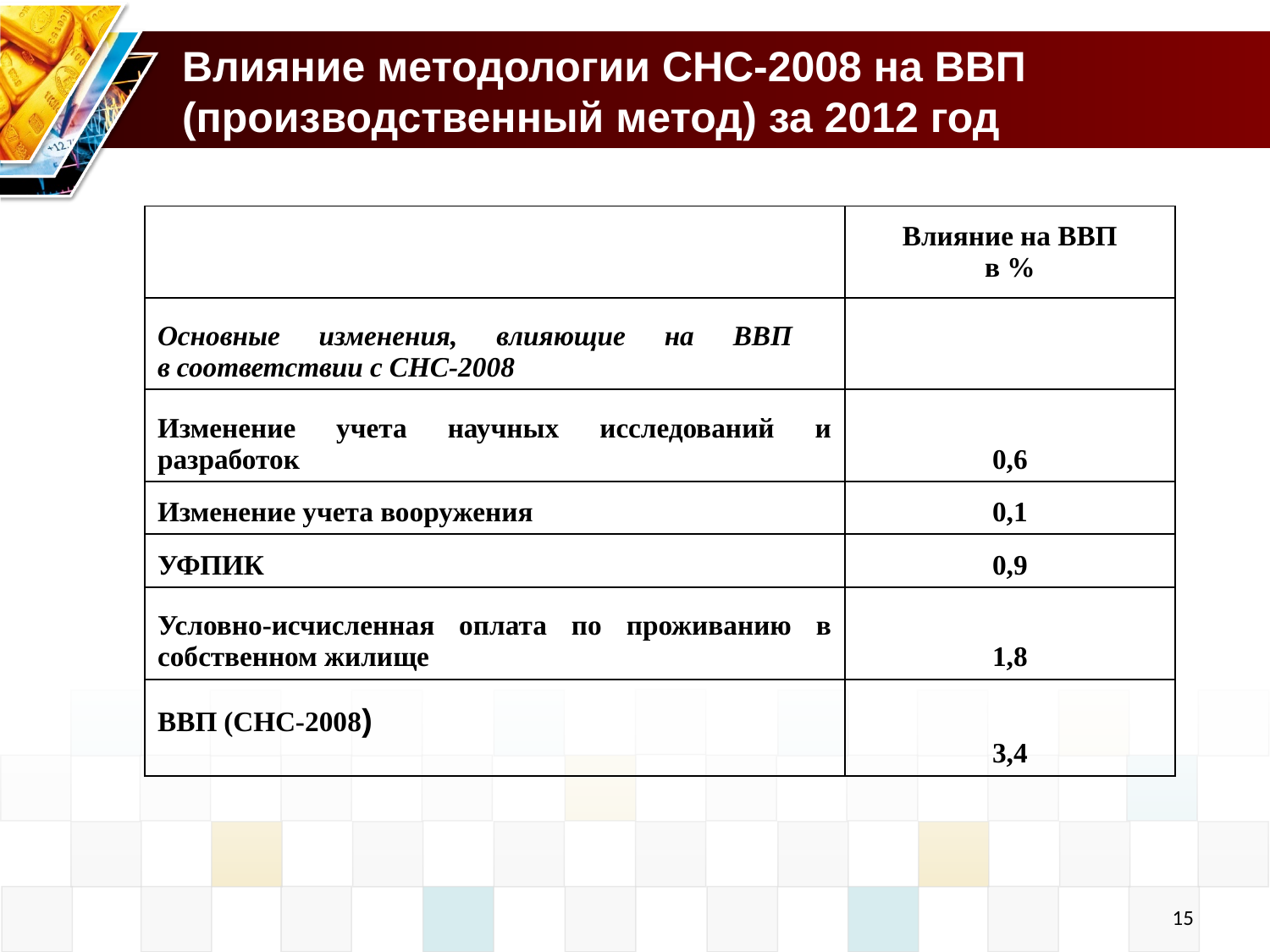

Влияние методологии СНС-2008 на ВВП (производственный метод) за 2012 год
|  | Влияние на ВВП в % |
| --- | --- |
| Основные изменения, влияющие на ВВП в соответствии с СНС-2008 |  |
| Изменение учета научных исследований и разработок | 0,6 |
| Изменение учета вооружения | 0,1 |
| УФПИК | 0,9 |
| Условно-исчисленная оплата по проживанию в собственном жилище | 1,8 |
| ВВП (СНС-2008) | 3,4 |
15